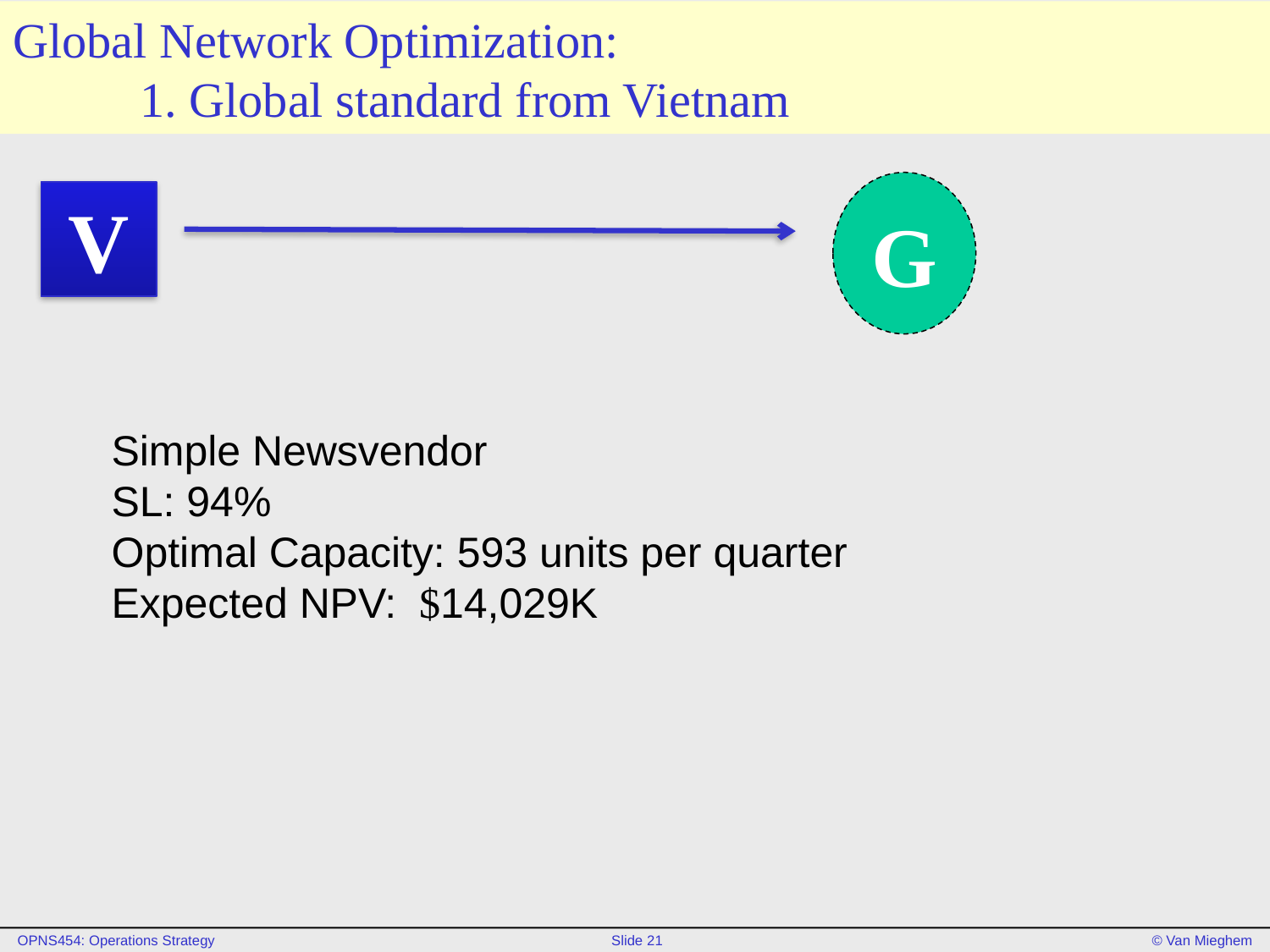

# Global Network Optimization: 1. Global standard from Vietnam
G
V
Simple Newsvendor
SL: 94%
Optimal Capacity: 593 units per quarter
Expected NPV:  $14,029K